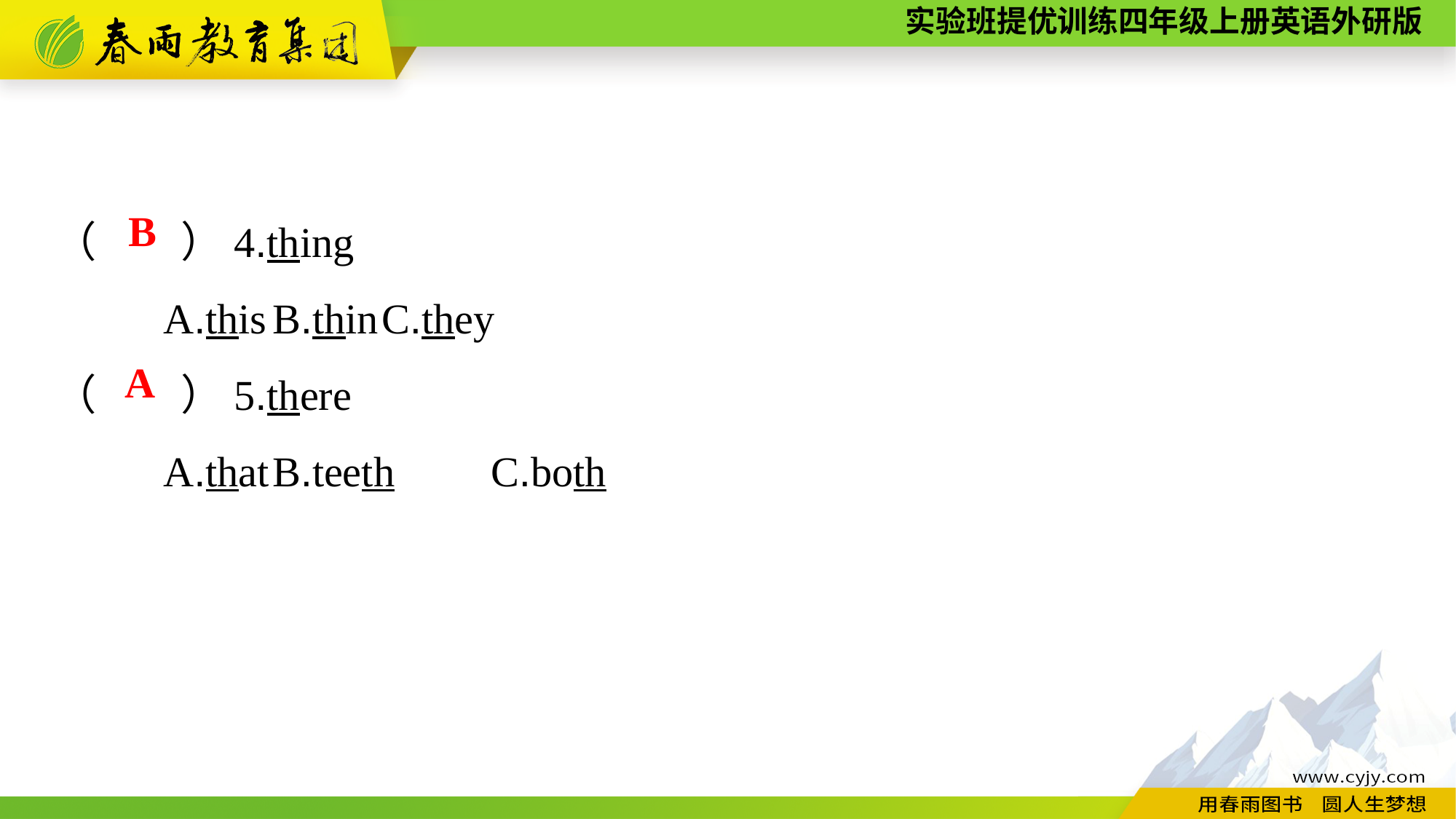

（　　）4.thing
	A.this	B.thin	C.they
（　　）5.there
	A.that	B.teeth	C.both
B
A